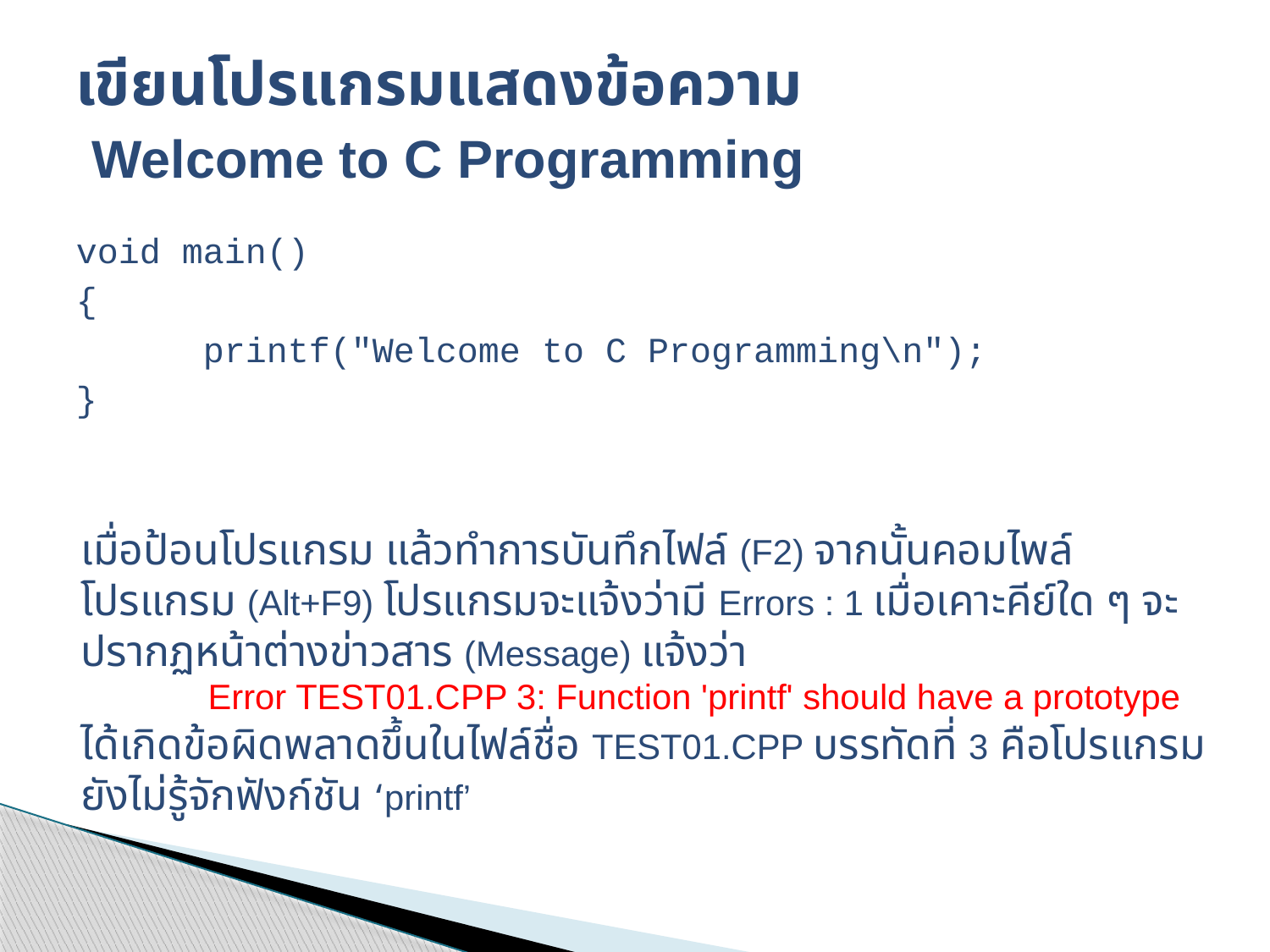

# เขียนโปรแกรมแสดงข้อความ Welcome to C Programming
void main()
{
	printf("Welcome to C Programming\n");
}
เมื่อป้อนโปรแกรม แล้วทำการบันทึกไฟล์ (F2) จากนั้นคอมไพล์โปรแกรม (Alt+F9) โปรแกรมจะแจ้งว่ามี Errors : 1 เมื่อเคาะคีย์ใด ๆ จะปรากฏหน้าต่างข่าวสาร (Message) แจ้งว่า
	Error TEST01.CPP 3: Function 'printf' should have a prototype
ได้เกิดข้อผิดพลาดขึ้นในไฟล์ชื่อ TEST01.CPP บรรทัดที่ 3 คือโปรแกรมยังไม่รู้จักฟังก์ชัน ‘printf’